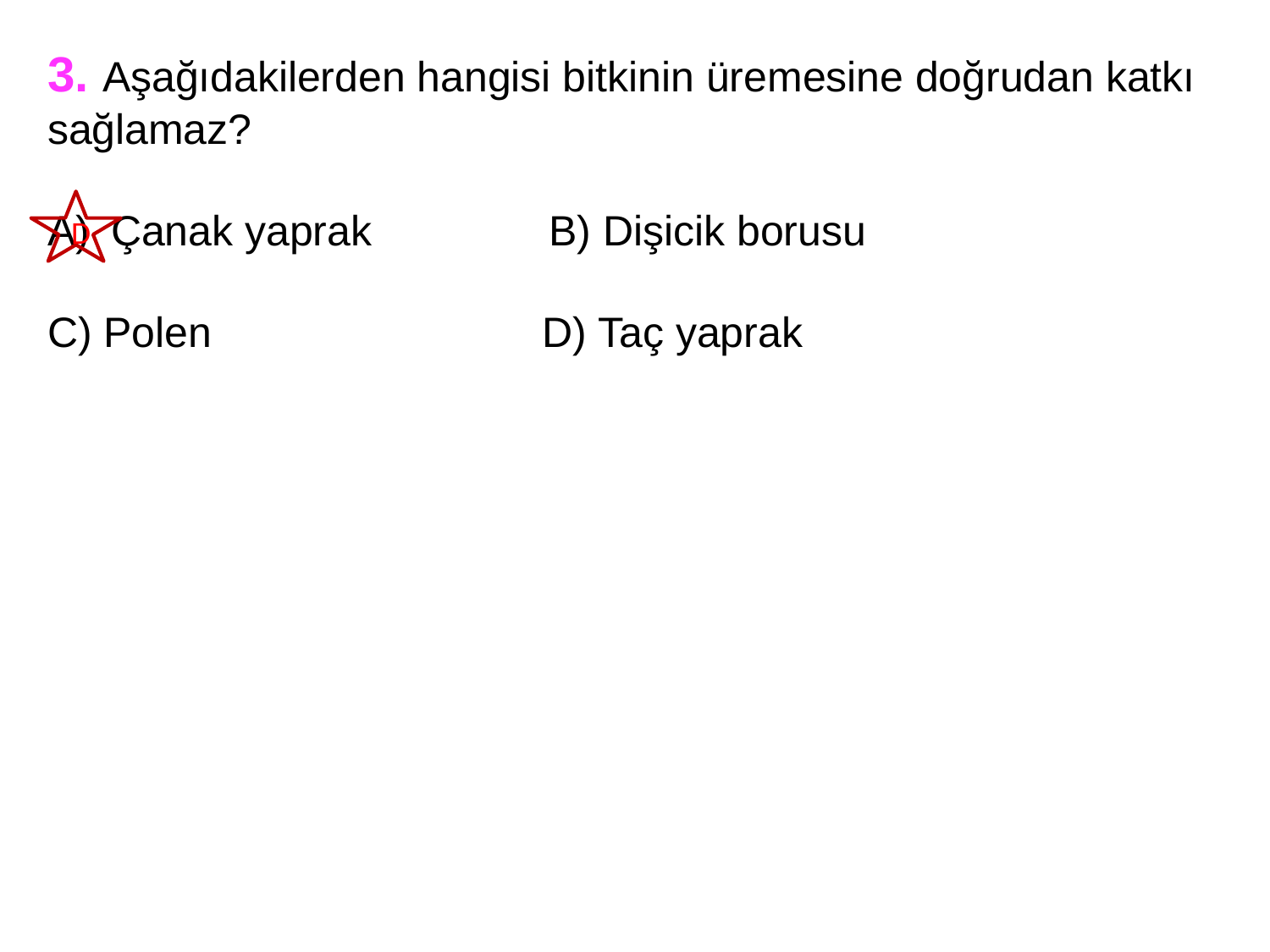

3. Aşağıdakilerden hangisi bitkinin üremesine doğrudan katkı sağlamaz?

Çanak yaprak               B) Dişicik borusu

C) Polen                            D) Taç yaprak
D